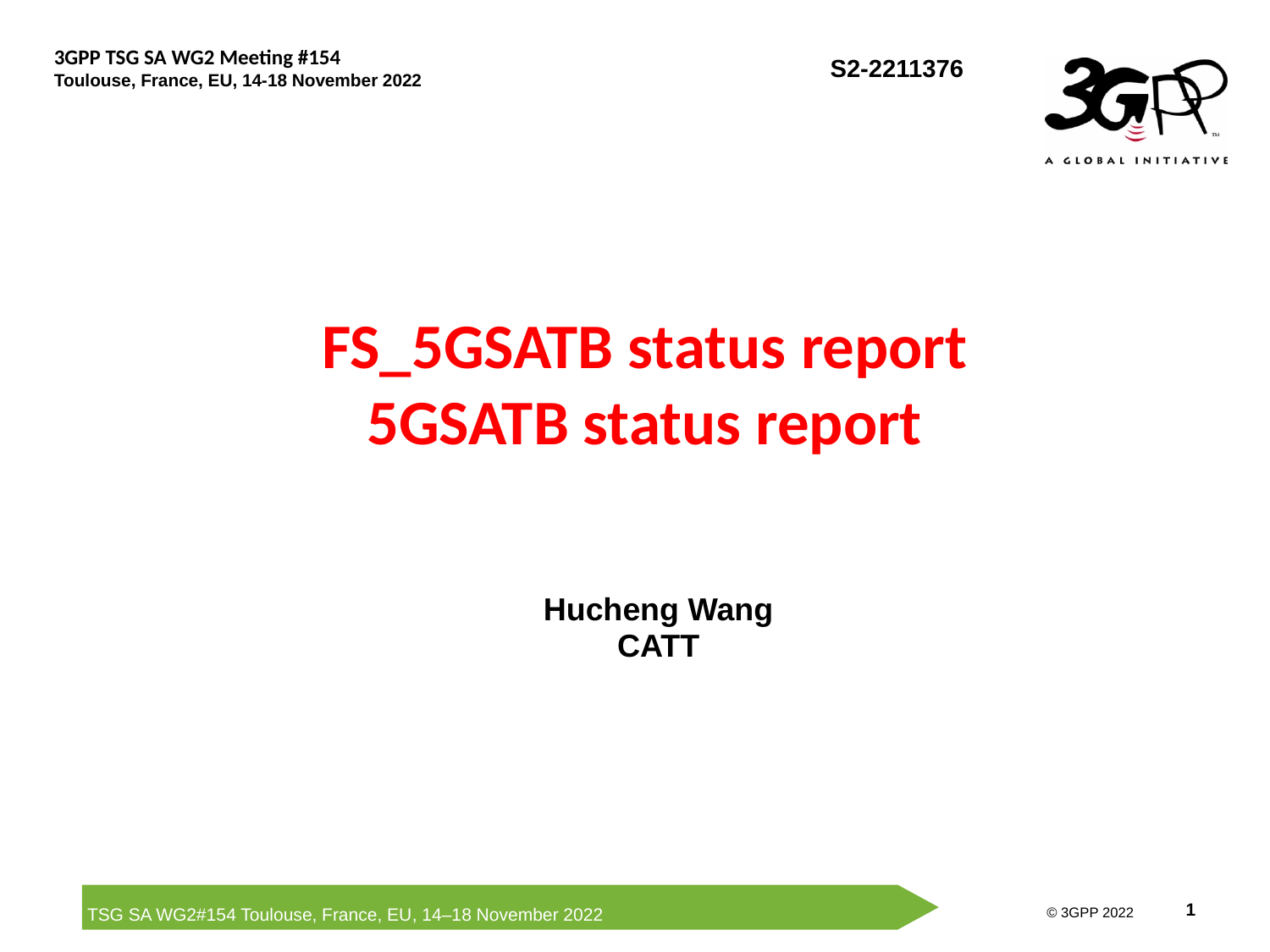

# FS_5GSATB status report 5GSATB status report
Hucheng Wang
CATT